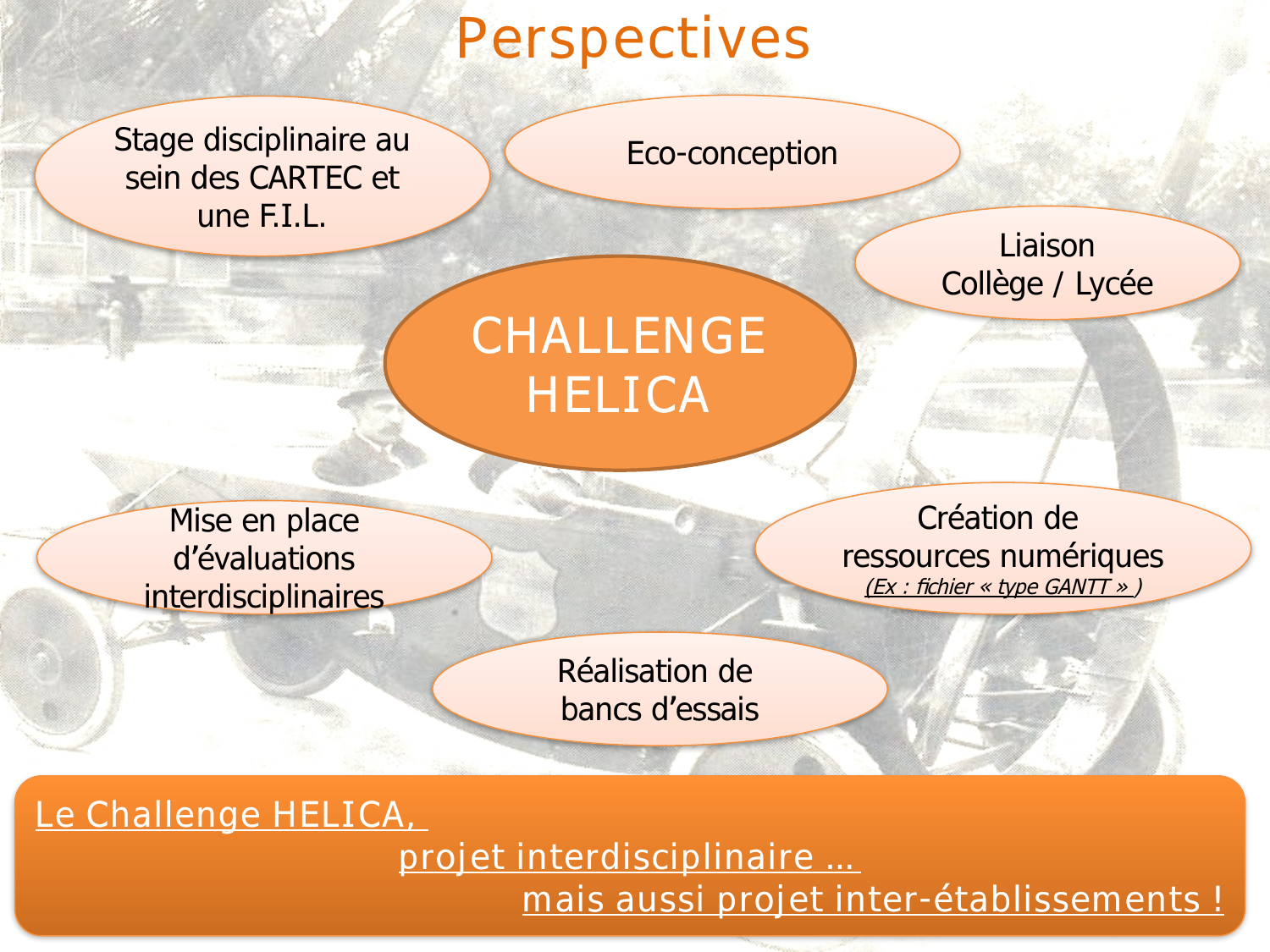

# Perspectives
Eco-conception
Stage disciplinaire au sein des CARTEC et une F.I.L.
Liaison
Collège / Lycée
CHALLENGE HELICA
Création de
ressources numériques
(Ex : fichier « type GANTT » )
Mise en place d’évaluations interdisciplinaires
Réalisation de
bancs d’essais
Le Challenge HELICA,
projet interdisciplinaire …
mais aussi projet inter-établissements !
23